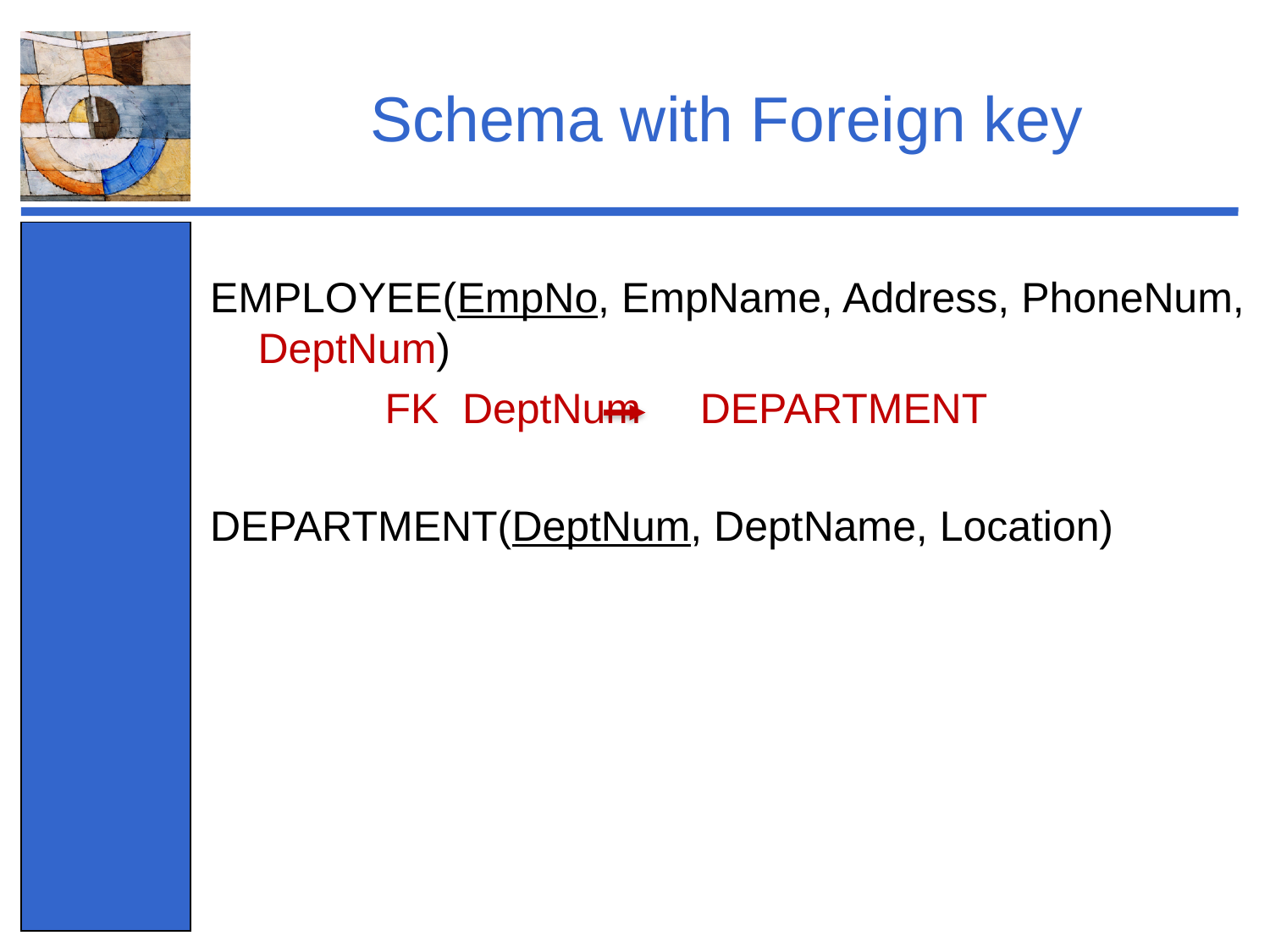

Schema with Foreign key
EMPLOYEE(EmpNo, EmpName, Address, PhoneNum, DeptNum)
		FK  DeptNum     DEPARTMENT

DEPARTMENT(DeptNum, DeptName, Location)